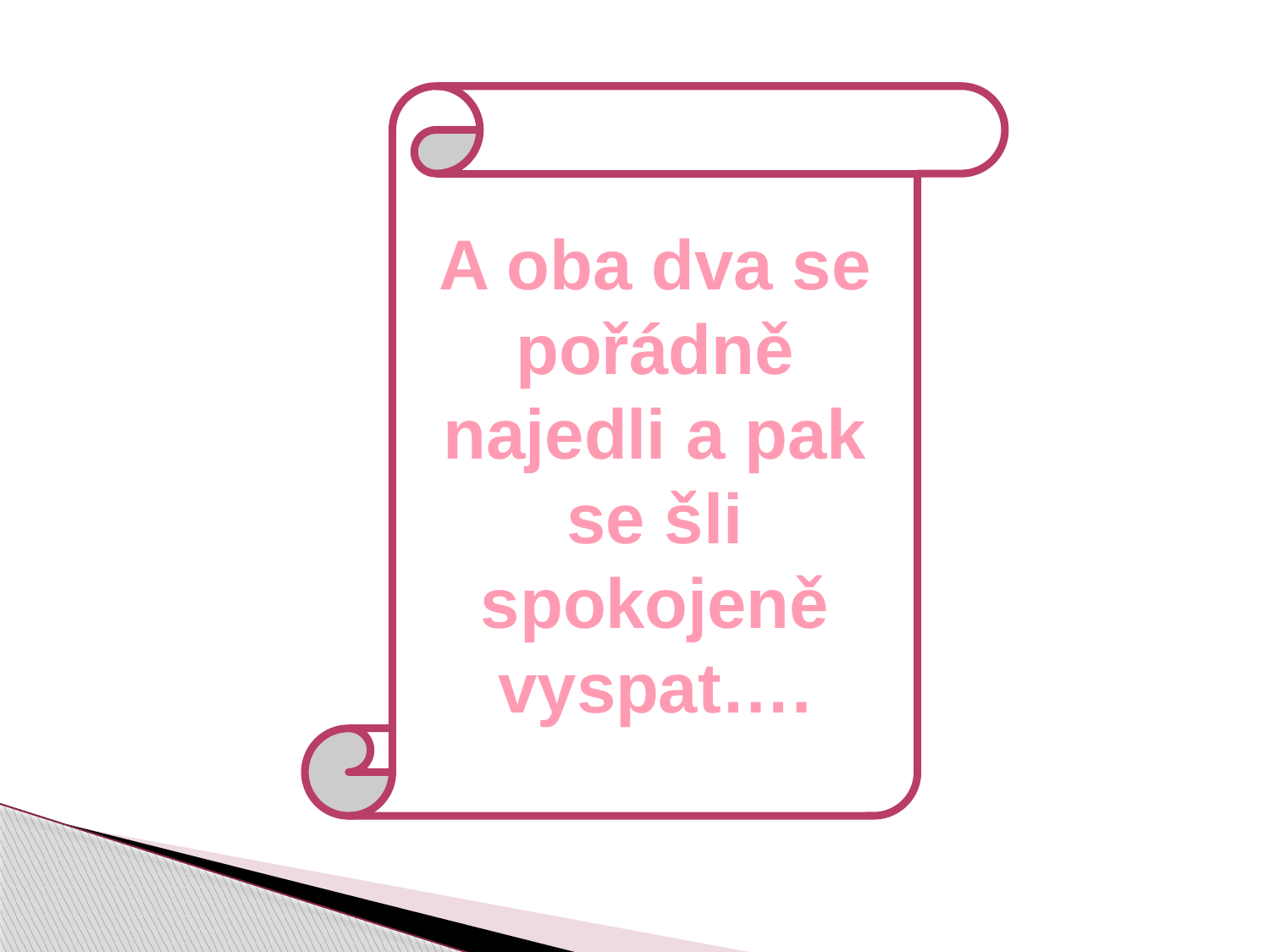

A oba dva se pořádně najedli a pak se šli spokojeně vyspat….